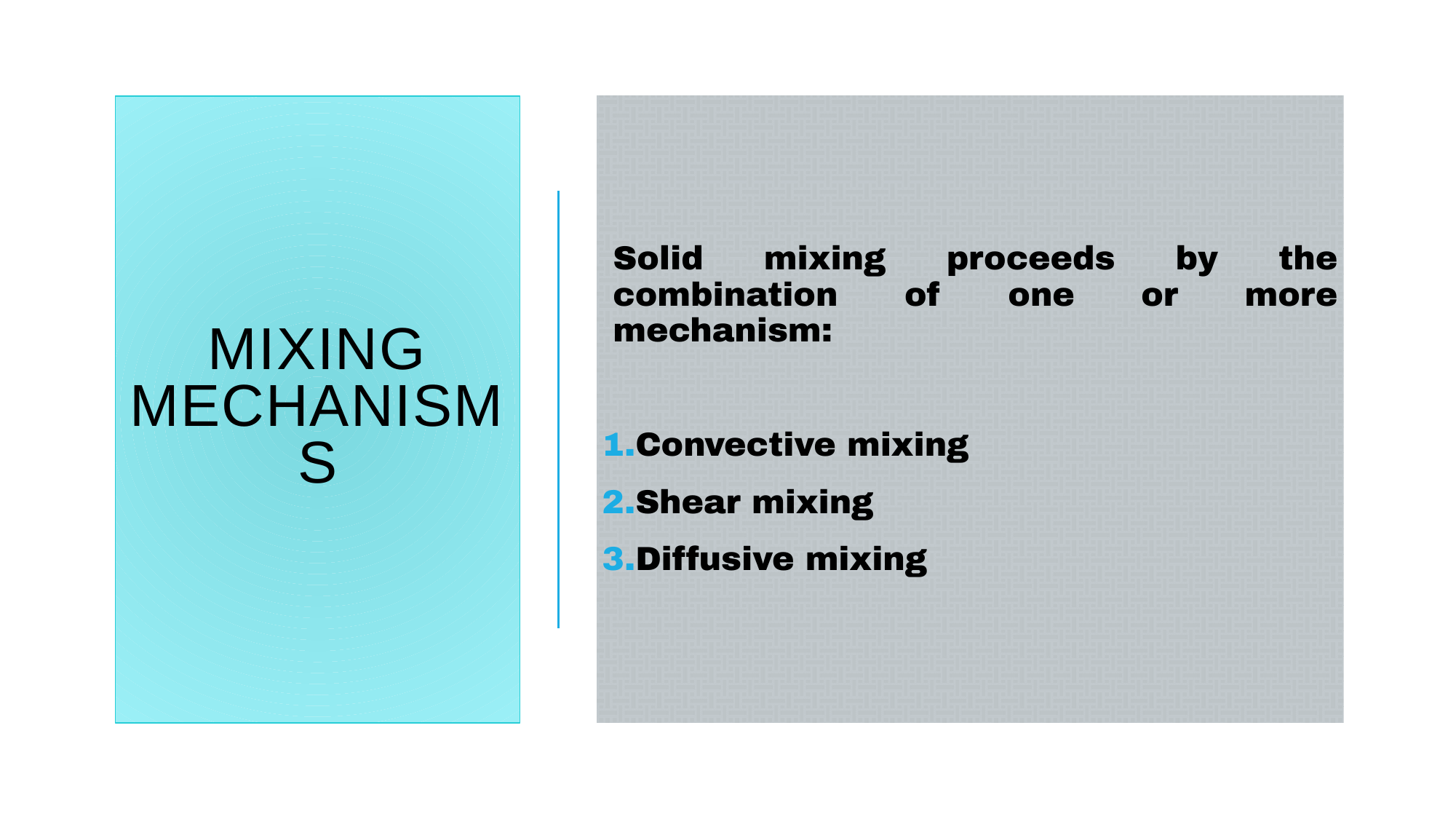

# Mixing mechanisms
Solid mixing proceeds by the combination of one or more mechanism:

Convective mixing
Shear mixing
Diffusive mixing